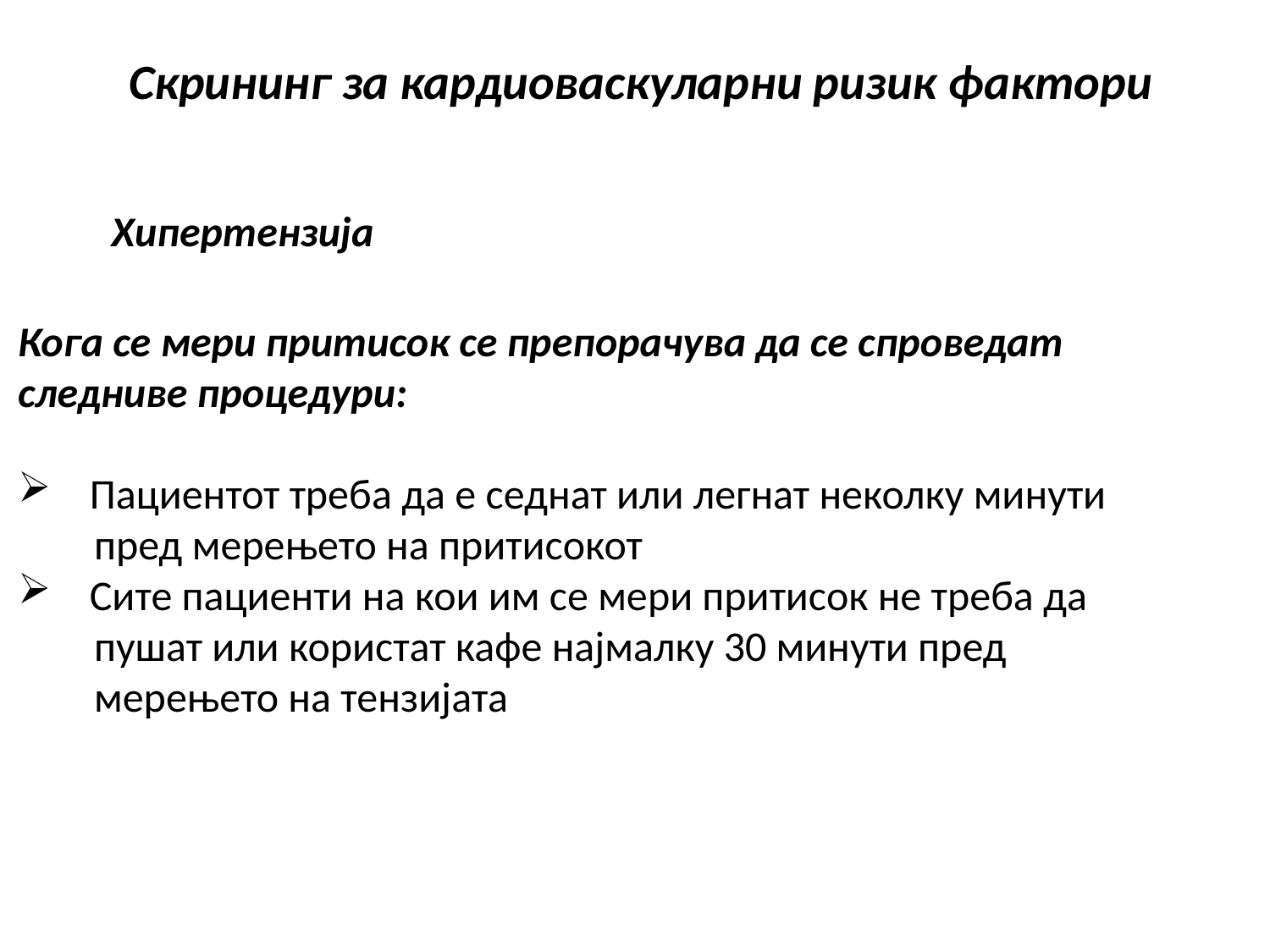

# Скрининг за кардиоваскуларни ризик фактори
Хипертензија
Кога се мери притисок се препорачува да се спроведат
следниве процедури:

    Пациентот треба да е седнат или легнат неколку минути
        пред мерењето на притисокот
    Сите пациенти на кои им се мери притисок не треба да
        пушат или користат кафе најмалку 30 минути пред
        мерењето на тензијата